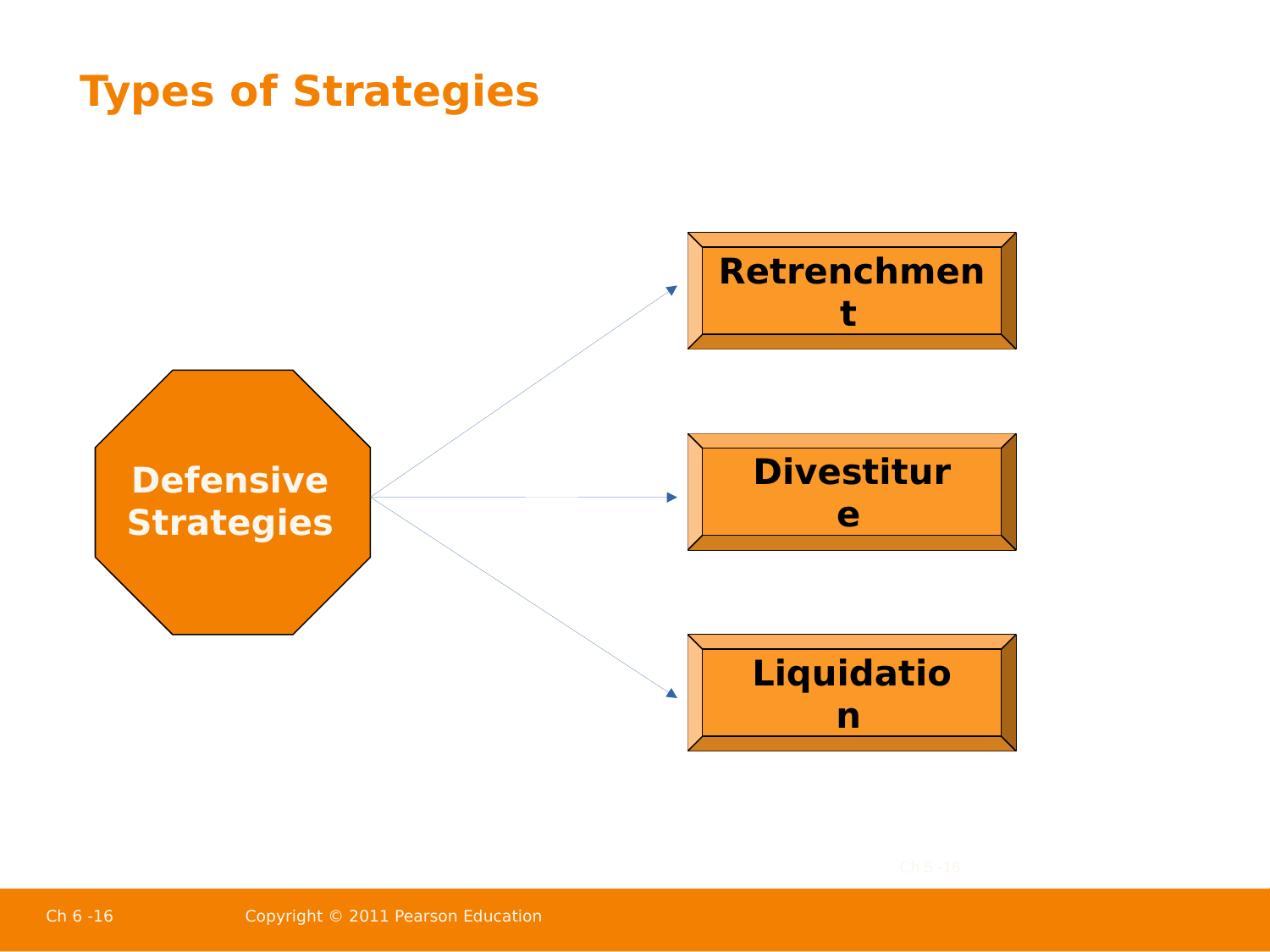

Types of Strategies

Retrenchment

Defensive
Strategies

Divestiture

Liquidation

Ch 5 -16
Ch 6 -16
Copyright © 2011 Pearson Education